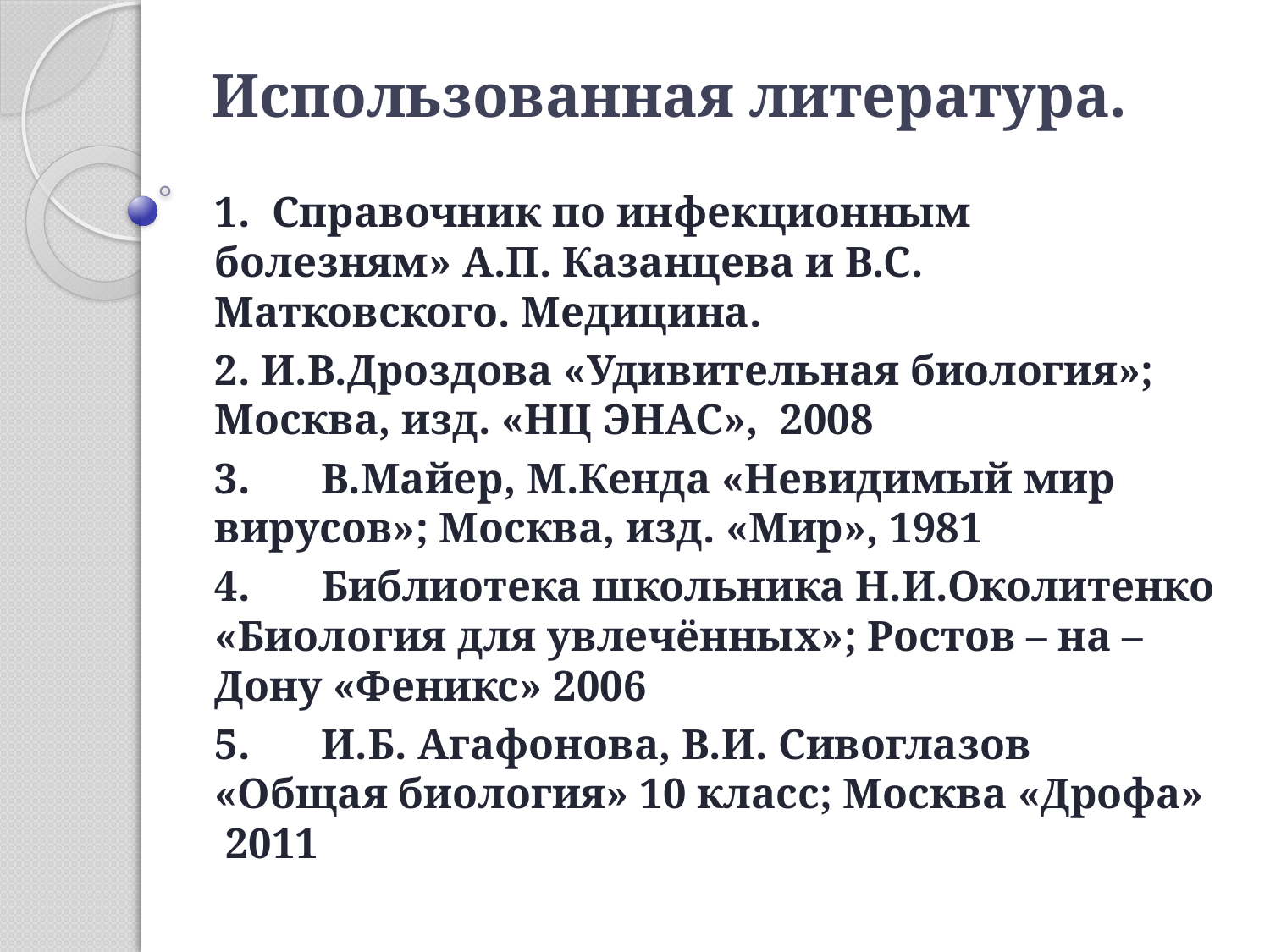

# Использованная литература.
1.  Справочник по инфекционным болезням» А.П. Казанцева и В.С. Матковского. Медицина.
2. И.В.Дроздова «Удивительная биология»; Москва, изд. «НЦ ЭНАС»,  2008
3.	В.Майер, М.Кенда «Невидимый мир вирусов»; Москва, изд. «Мир», 1981
4.	Библиотека школьника Н.И.Околитенко «Биология для увлечённых»; Ростов – на –Дону «Феникс» 2006
5.	И.Б. Агафонова, В.И. Сивоглазов «Общая биология» 10 класс; Москва «Дрофа»  2011